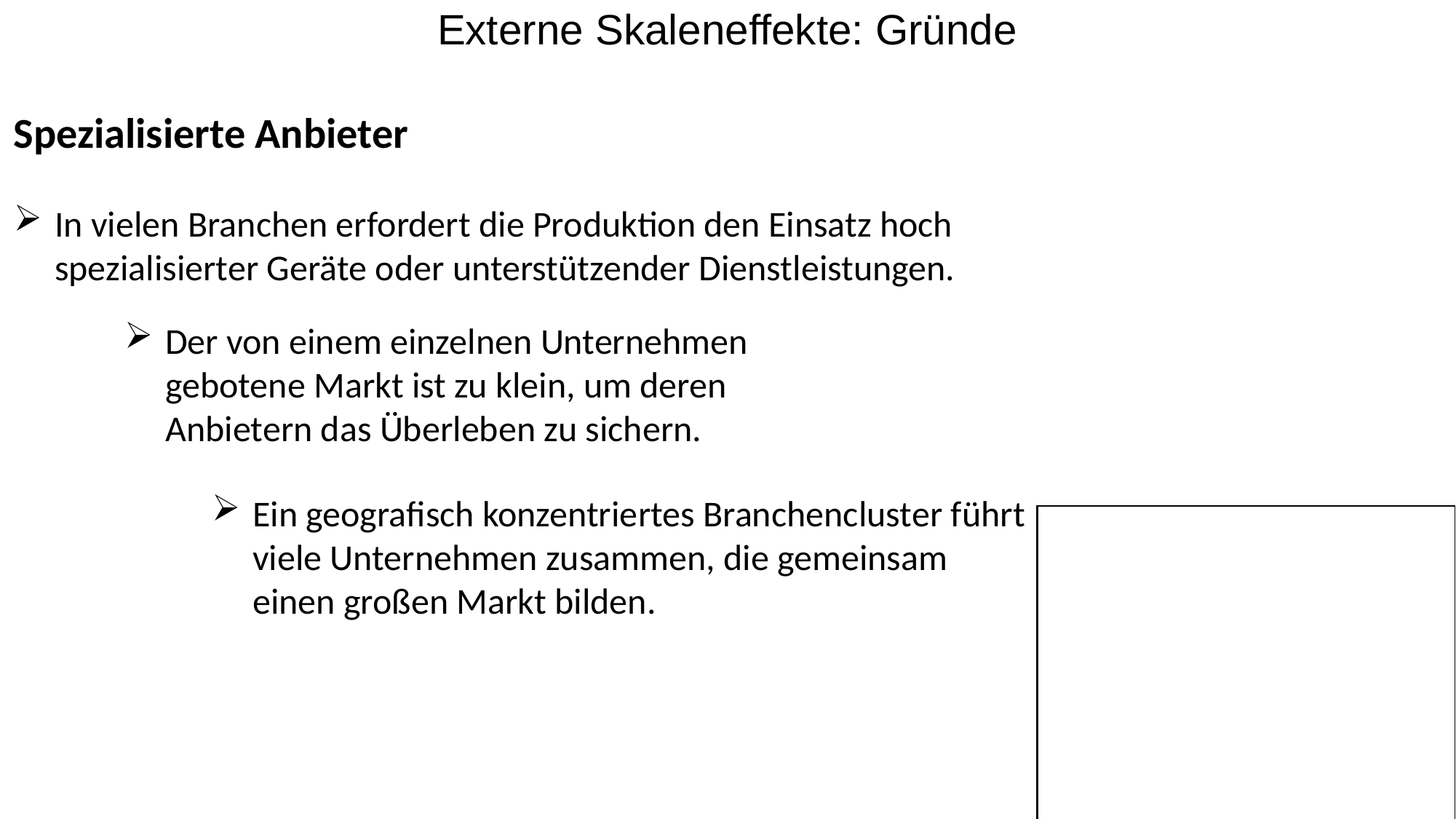

Externe Skaleneffekte: Gründe
Spezialisierte Anbieter

In vielen Branchen erfordert die Produktion den Einsatz hoch spezialisierter Geräte oder unterstützender Dienstleistungen.

Der von einem einzelnen Unternehmen gebotene Markt ist zu klein, um deren Anbietern das Überleben zu sichern.
Ein geografisch konzentriertes Branchencluster führt viele Unternehmen zusammen, die gemeinsam einen großen Markt bilden.